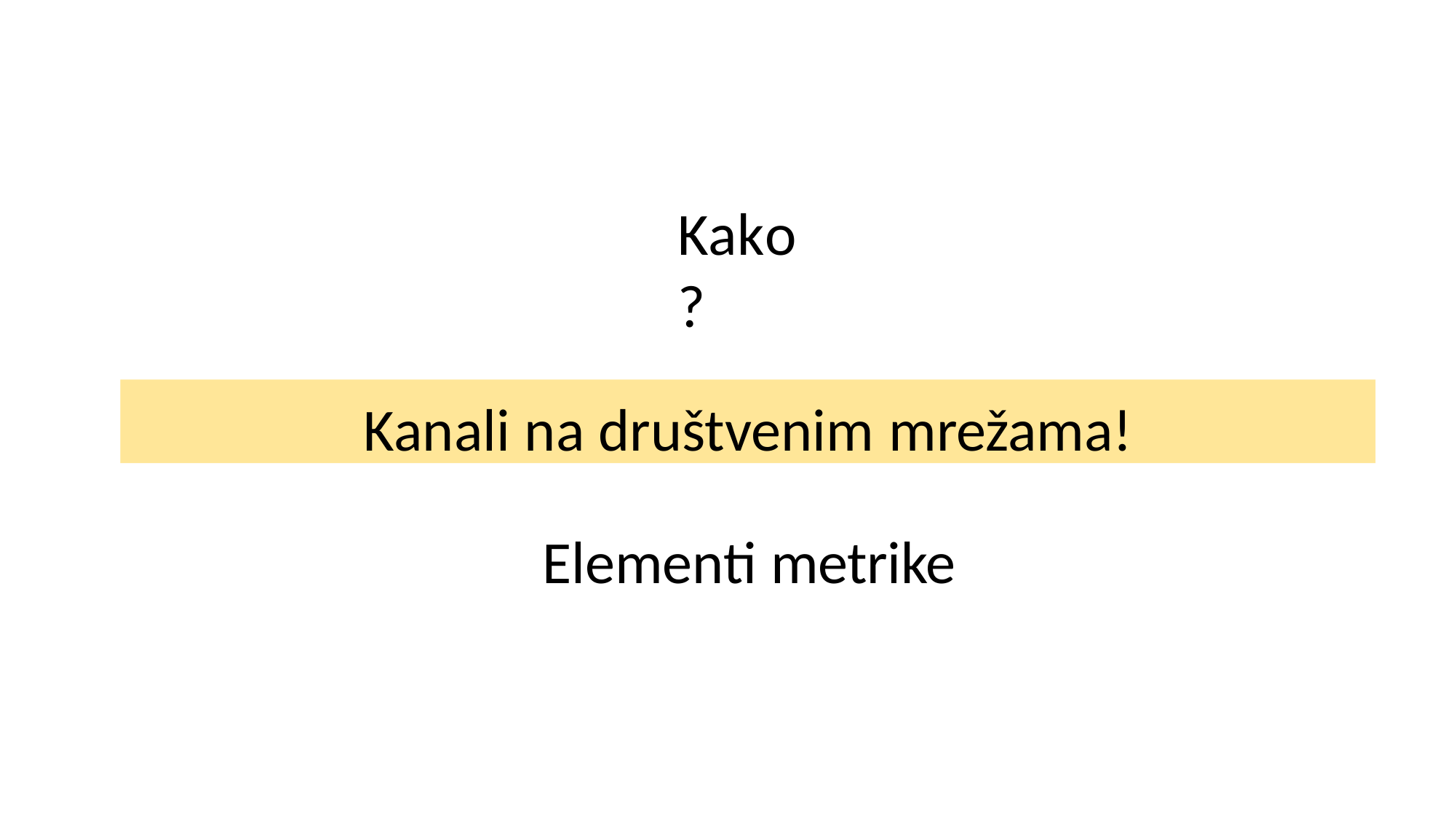

# Kako?
Kanali na društvenim mrežama!
Elementi metrike